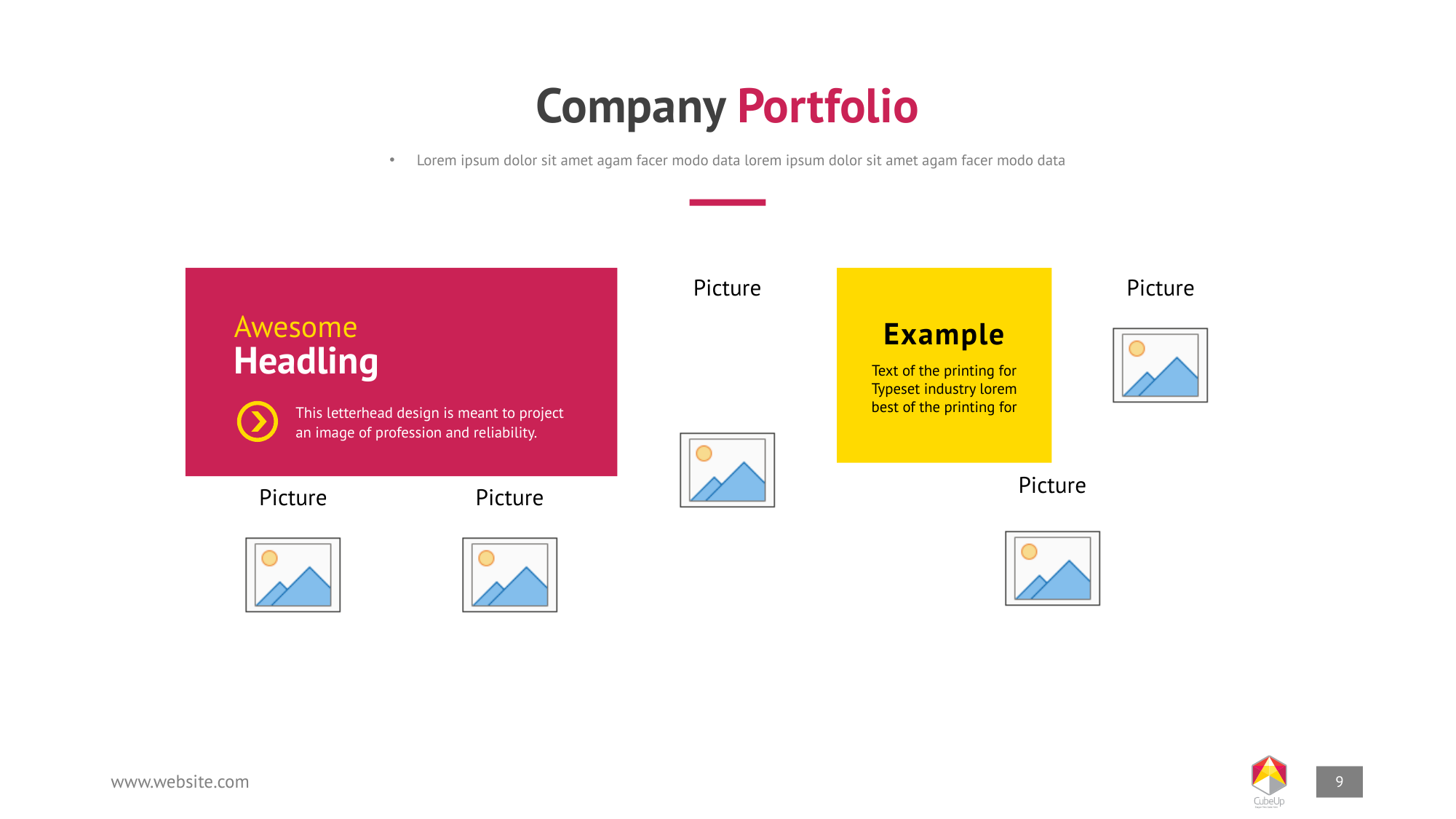

# Company Portfolio
Lorem ipsum dolor sit amet agam facer modo data lorem ipsum dolor sit amet agam facer modo data

Awesome Headling
This letterhead design is meant to project an image of profession and reliability.

Example
Text of the printing for
Typeset industry lorem
best of the printing for

www.website.com
9